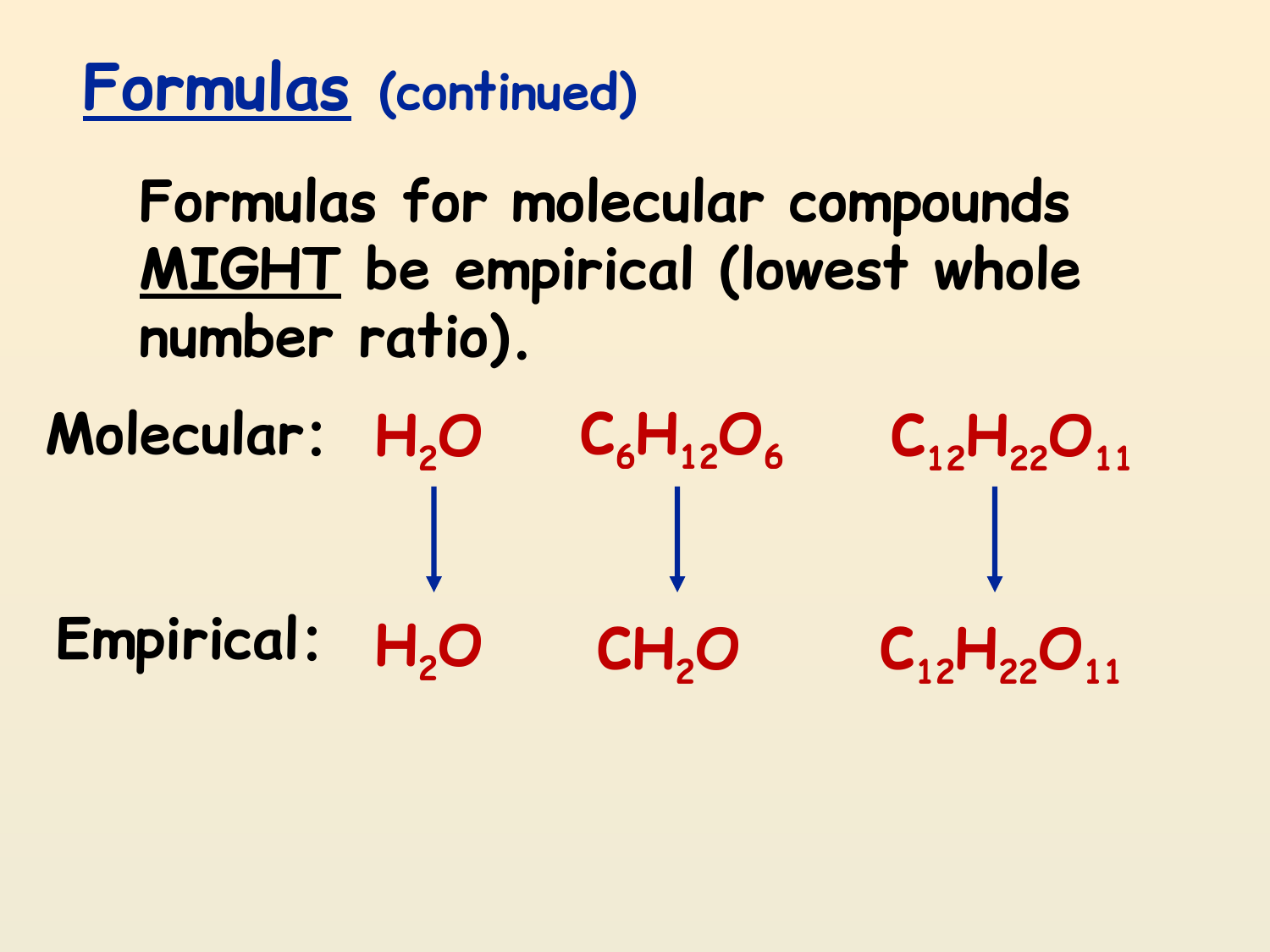

# Formulas (continued)
Formulas for molecular compounds MIGHT be empirical (lowest whole number ratio).
Molecular:
C6H12O6
H2O
C12H22O11

Empirical:
H2O
CH2O
C12H22O11